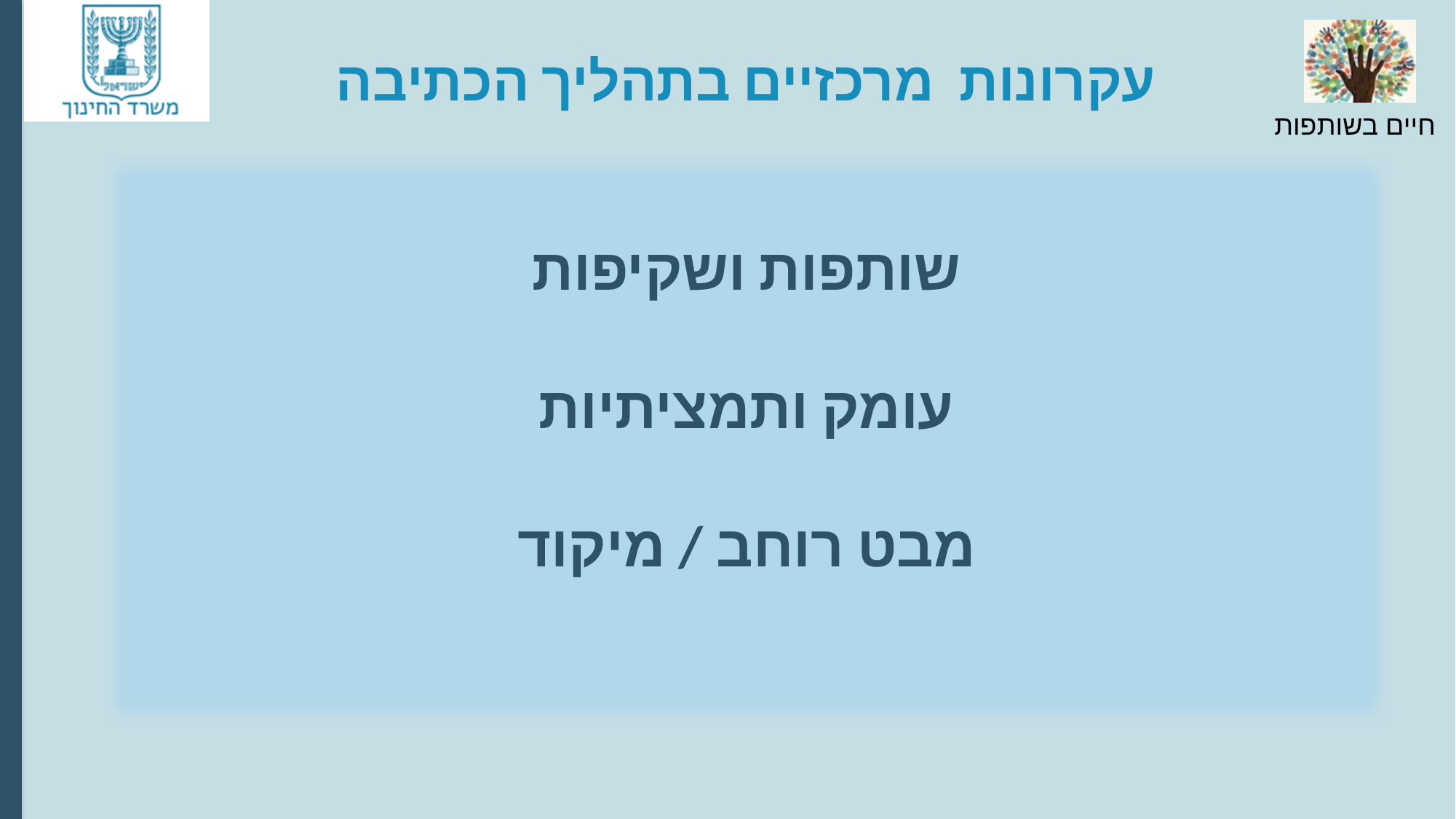

# עקרונות  מרכזיים בתהליך הכתיבה

שותפות ושקיפות
עומק ותמציתיות
מבט רוחב / מיקוד